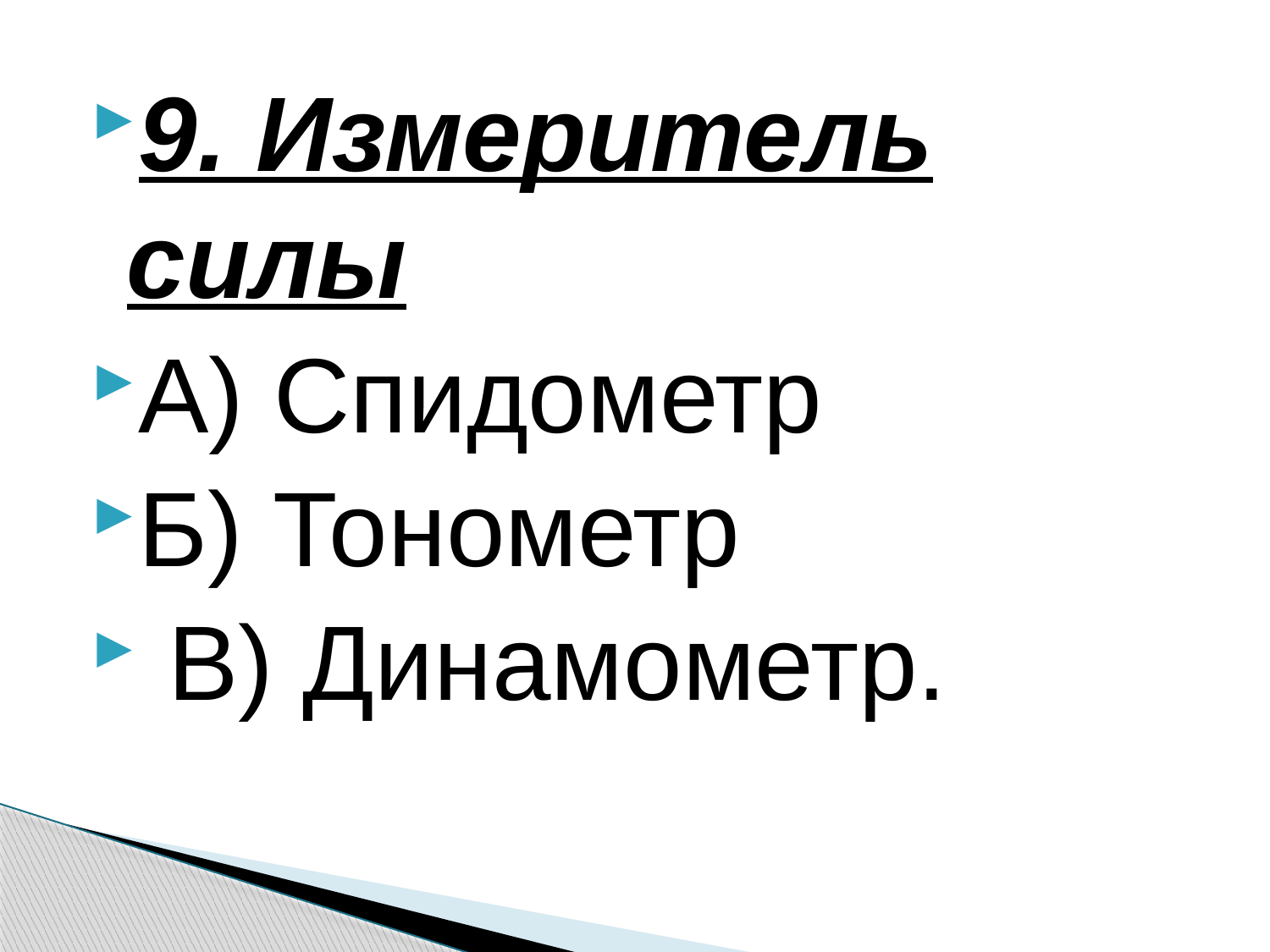

9. Измеритель силы
А) Спидометр
Б) Тонометр
 В) Динамометр.